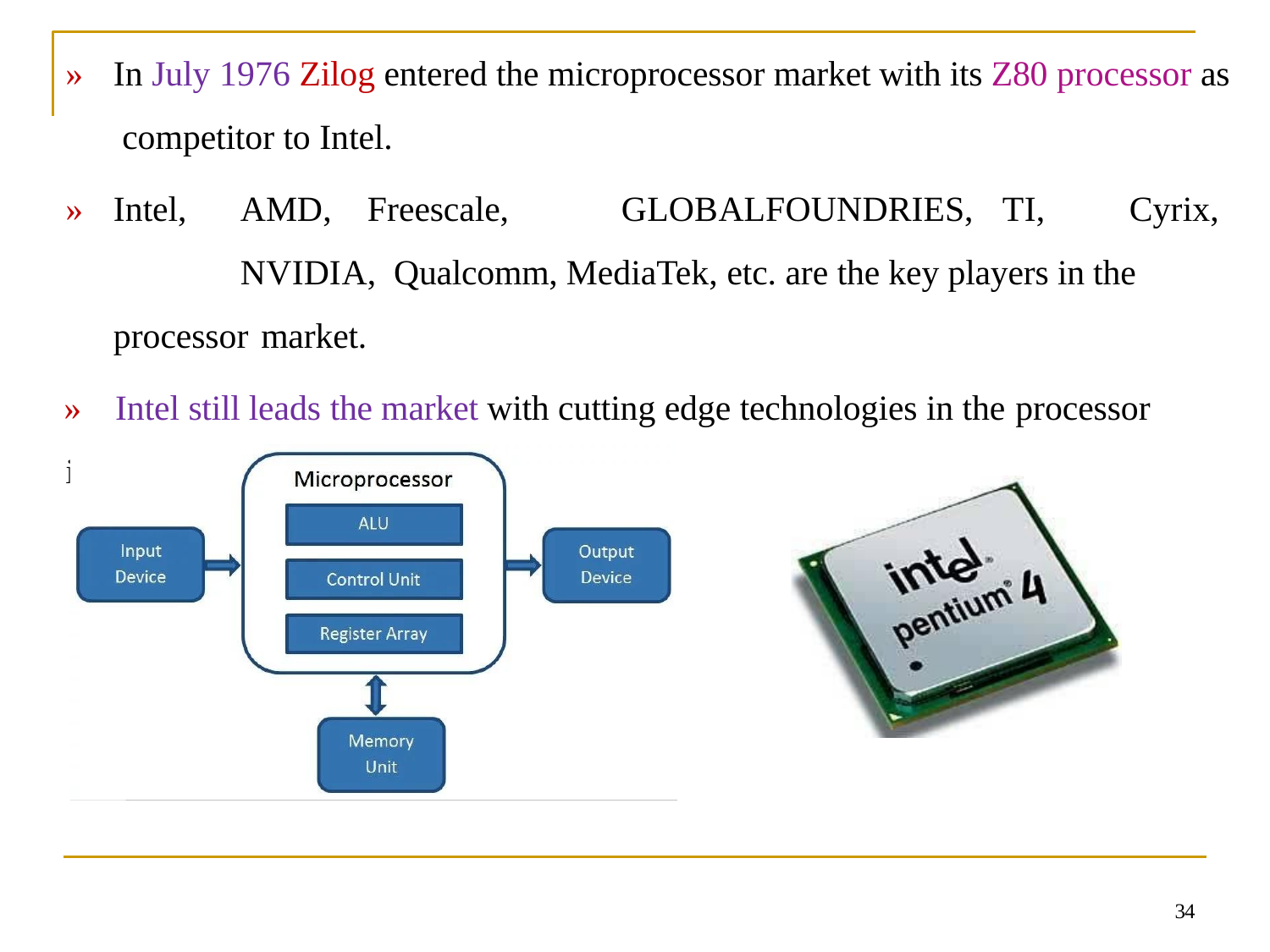

»	In July 1976 Zilog entered the microprocessor market with its Z80 processor as  competitor to Intel.
»	Intel,	AMD,	Freescale,	GLOBALFOUNDRIES,	TI,	Cyrix,	NVIDIA,  Qualcomm, MediaTek, etc. are the key players in the processor market.
»	Intel still leads the market with cutting edge technologies in the processor
industry.

34